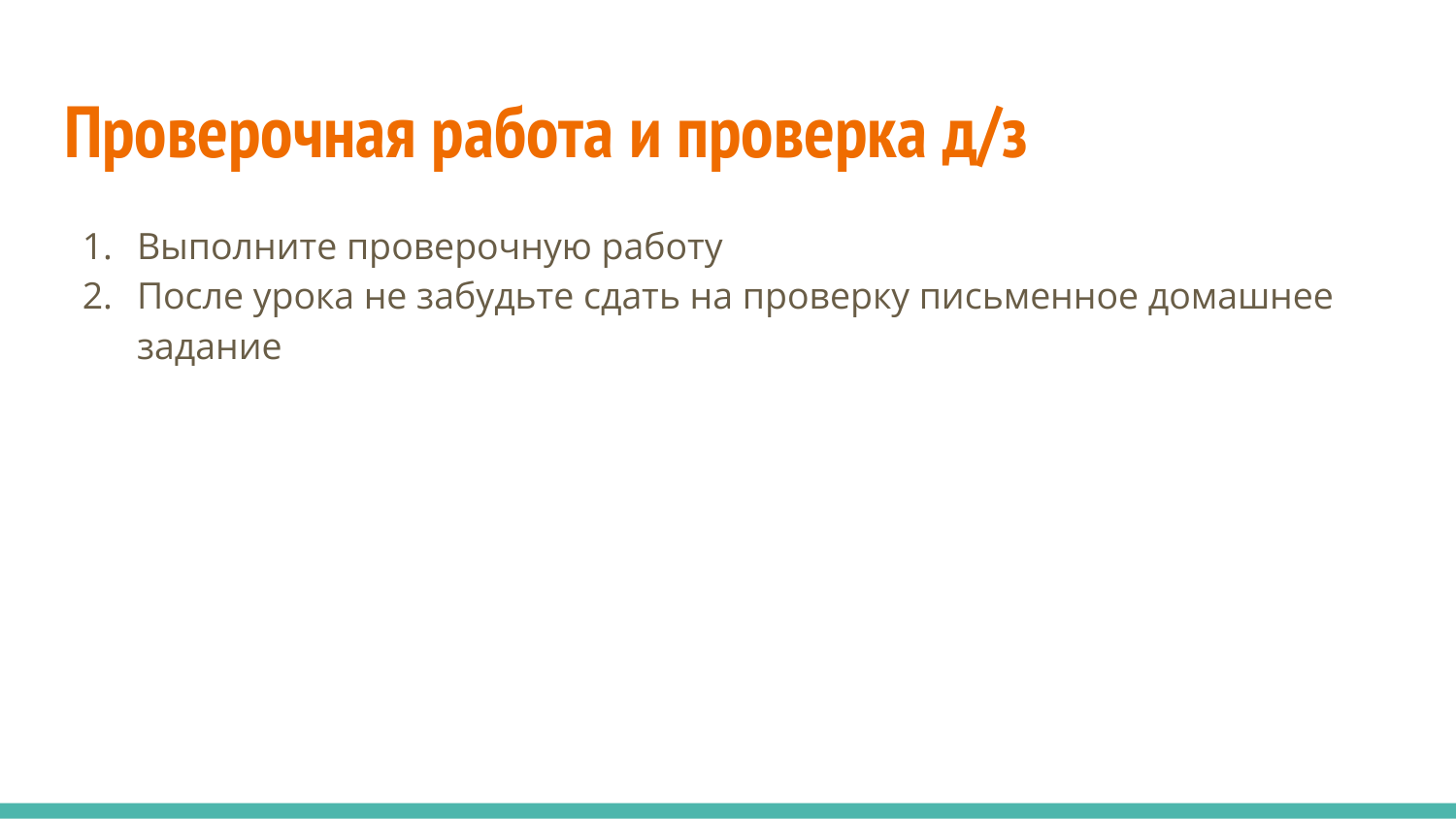

# Проверочная работа и проверка д/з
Выполните проверочную работу
После урока не забудьте сдать на проверку письменное домашнее задание